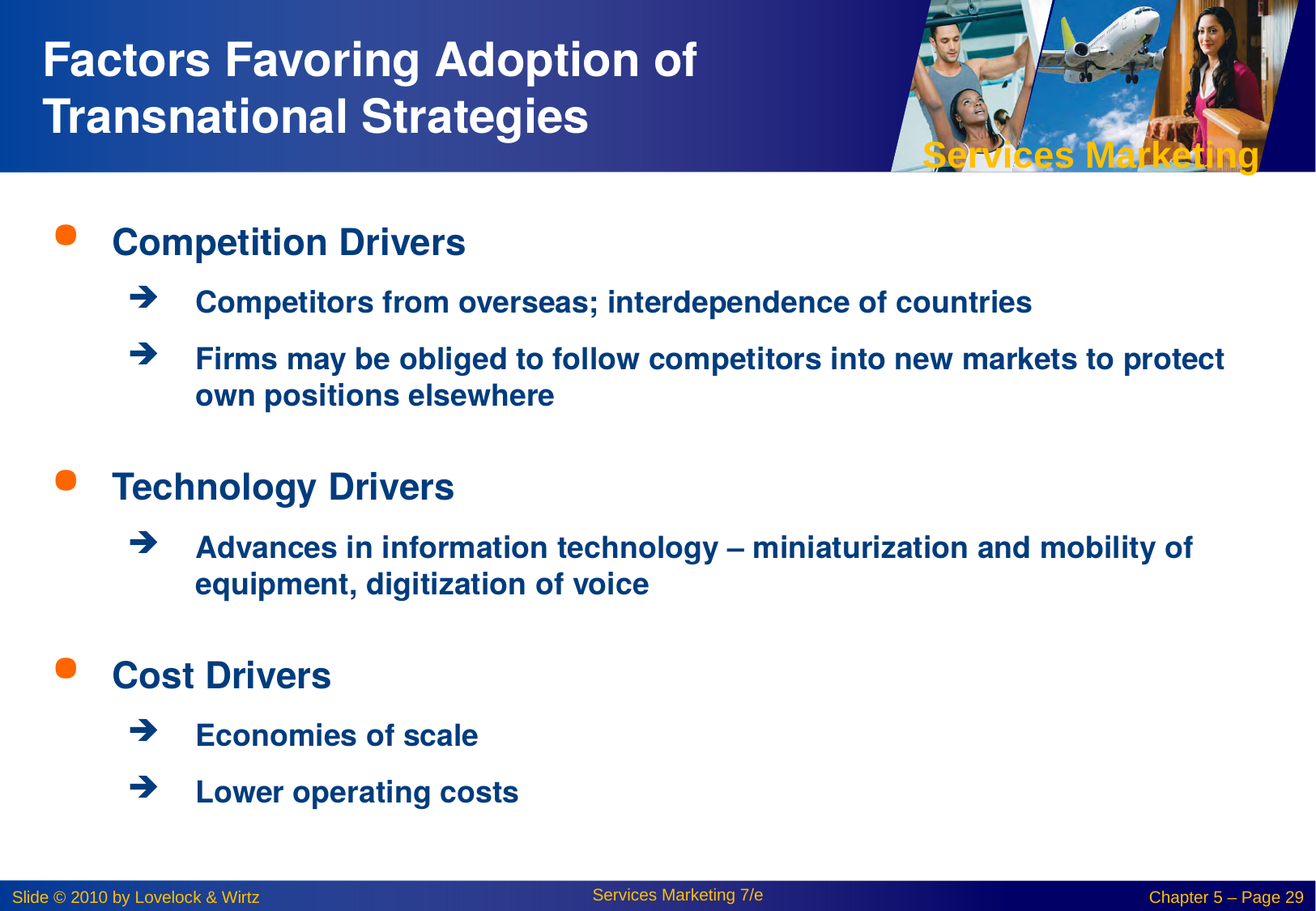

# Factors Favoring Adoption of Transnational Strategies
Competition Drivers
Competitors from overseas; interdependence of countries
Firms may be obliged to follow competitors into new markets to protect own positions elsewhere
Technology Drivers
Advances in information technology – miniaturization and mobility of equipment, digitization of voice
Cost Drivers
Economies of scale
Lower operating costs